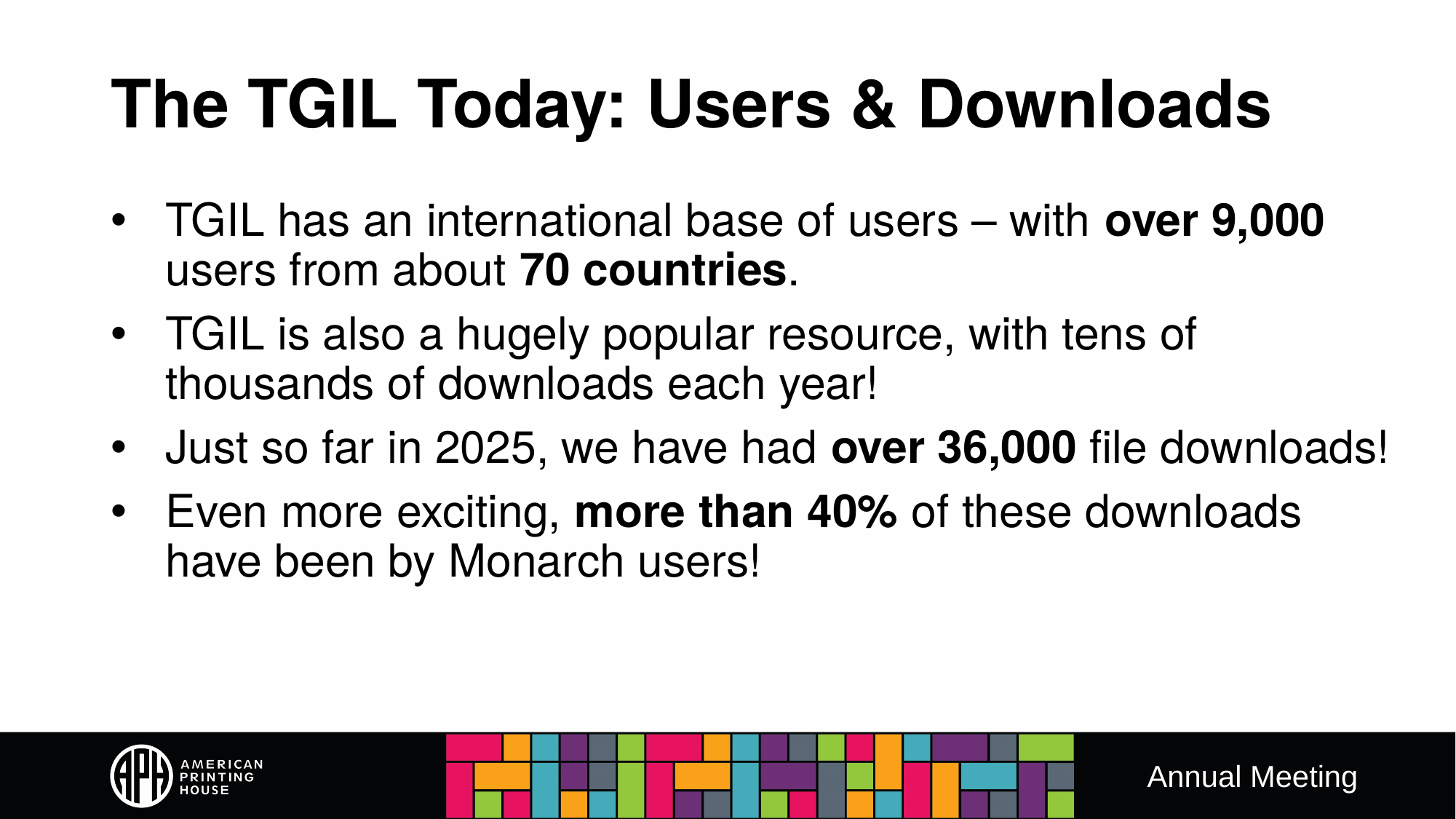

# The TGIL Today: Users & Downloads
TGIL has an international base of users – with over 9,000 users from about 70 countries.
TGIL is also a hugely popular resource, with tens of thousands of downloads each year!
Just so far in 2025, we have had over 36,000 file downloads!
Even more exciting, more than 40% of these downloads have been by Monarch users!